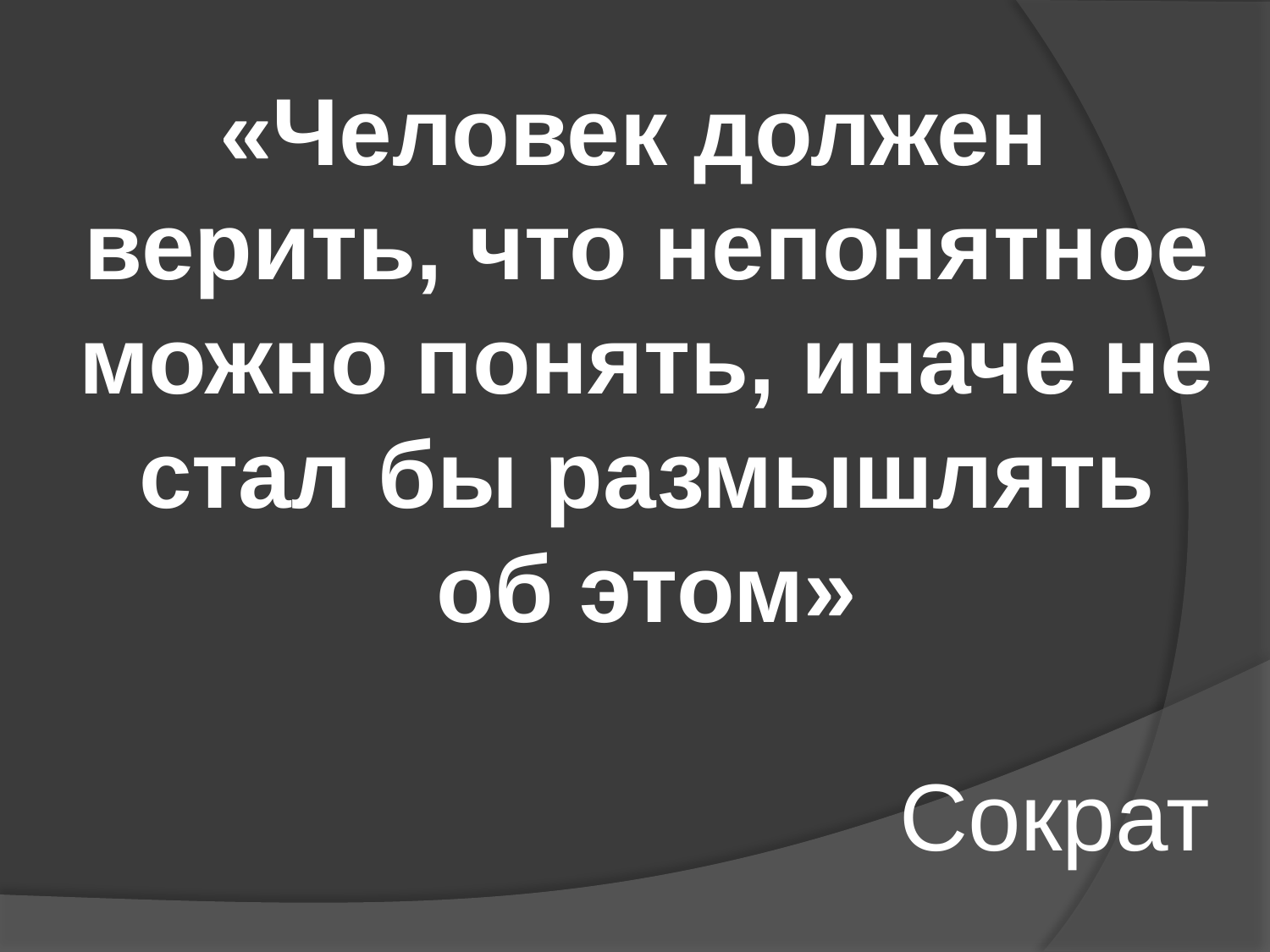

# «Человек должен  верить, что непонятное можно понять, иначе не стал бы размышлять об этом» Сократ